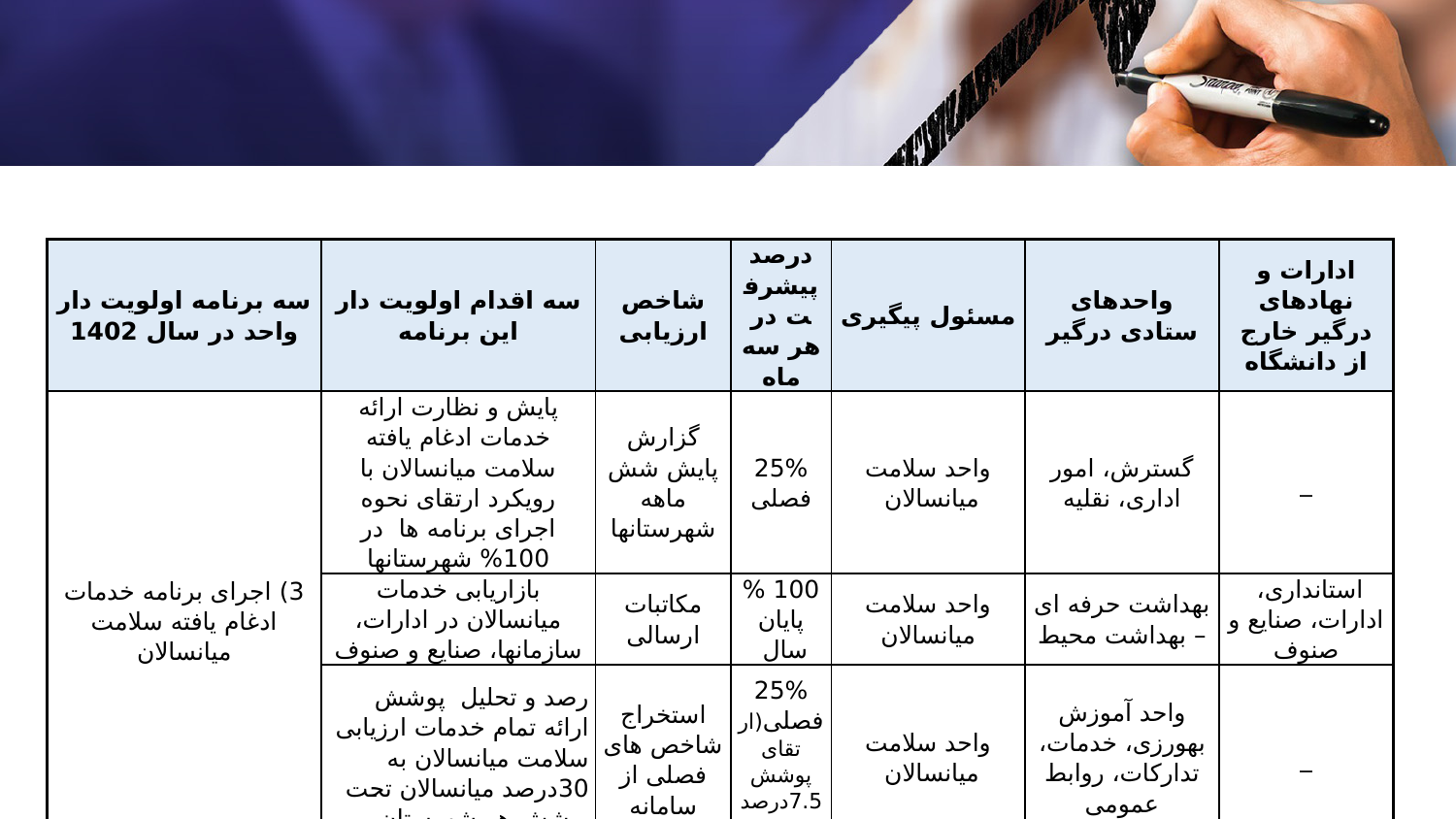

#
| سه برنامه اولویت دار واحد در سال 1402 | سه اقدام اولویت دار این برنامه | شاخص ارزیابی | درصد پیشرفت در هر سه ماه | مسئول پیگیری | واحدهای ستادی درگیر | ادارات و نهادهای درگیر خارج از دانشگاه |
| --- | --- | --- | --- | --- | --- | --- |
| 3) اجرای برنامه خدمات ادغام یافته سلامت میانسالان | پایش و نظارت ارائه خدمات ادغام یافته سلامت میانسالان با رویکرد ارتقای نحوه اجرای برنامه ها در 100% شهرستانها | گزارش پایش شش ماهه شهرستانها | 25% فصلی | واحد سلامت میانسالان | گسترش، امور اداری، نقلیه | \_ |
|  | بازاریابی خدمات میانسالان در ادارات، سازمانها، صنایع و صنوف | مکاتبات ارسالی | 100 % پایان سال | واحد سلامت میانسالان | بهداشت حرفه ای – بهداشت محیط | استانداری، ادارات، صنایع و صنوف |
|  | رصد و تحلیل پوشش ارائه تمام خدمات ارزیابی سلامت میانسالان به 30درصد میانسالان تحت پوشش هر شهرستان | استخراج شاخص های فصلی از سامانه سیب | 25% فصلی(ارتقای پوشش 7.5درصدی فصلی) | واحد سلامت میانسالان | واحد آموزش بهورزی، خدمات، تدارکات، روابط عمومی | \_ |